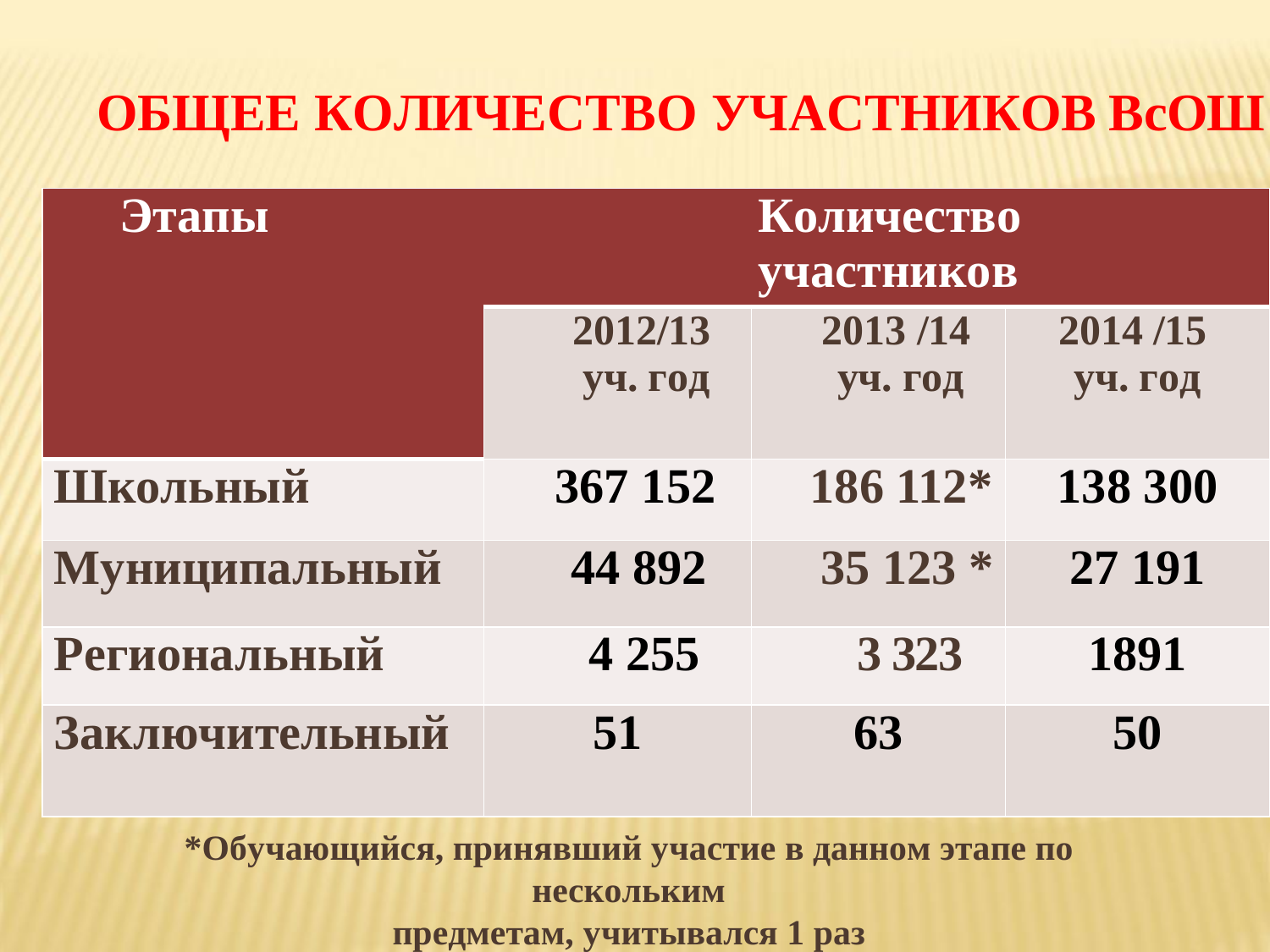

# ОБЩЕЕ КОЛИЧЕСТВО УЧАСТНИКОВ ВсОШ

| Этапы | Количество участников |  |  |
| --- | --- | --- | --- |
|  | 2012/13 уч. год | 2013 /14 уч. год | 2014 /15 уч. год |
| Школьный | 367 152 | 186 112\* | 138 300 |
| Муниципальный | 44 892 | 35 123 \* | 27 191 |
| Региональный | 4 255 | 3 323 | 1891 |
| Заключительный | 51 | 63 | 50 |
*Обучающийся, принявший участие в данном этапе по нескольким
предметам, учитывался 1 раз